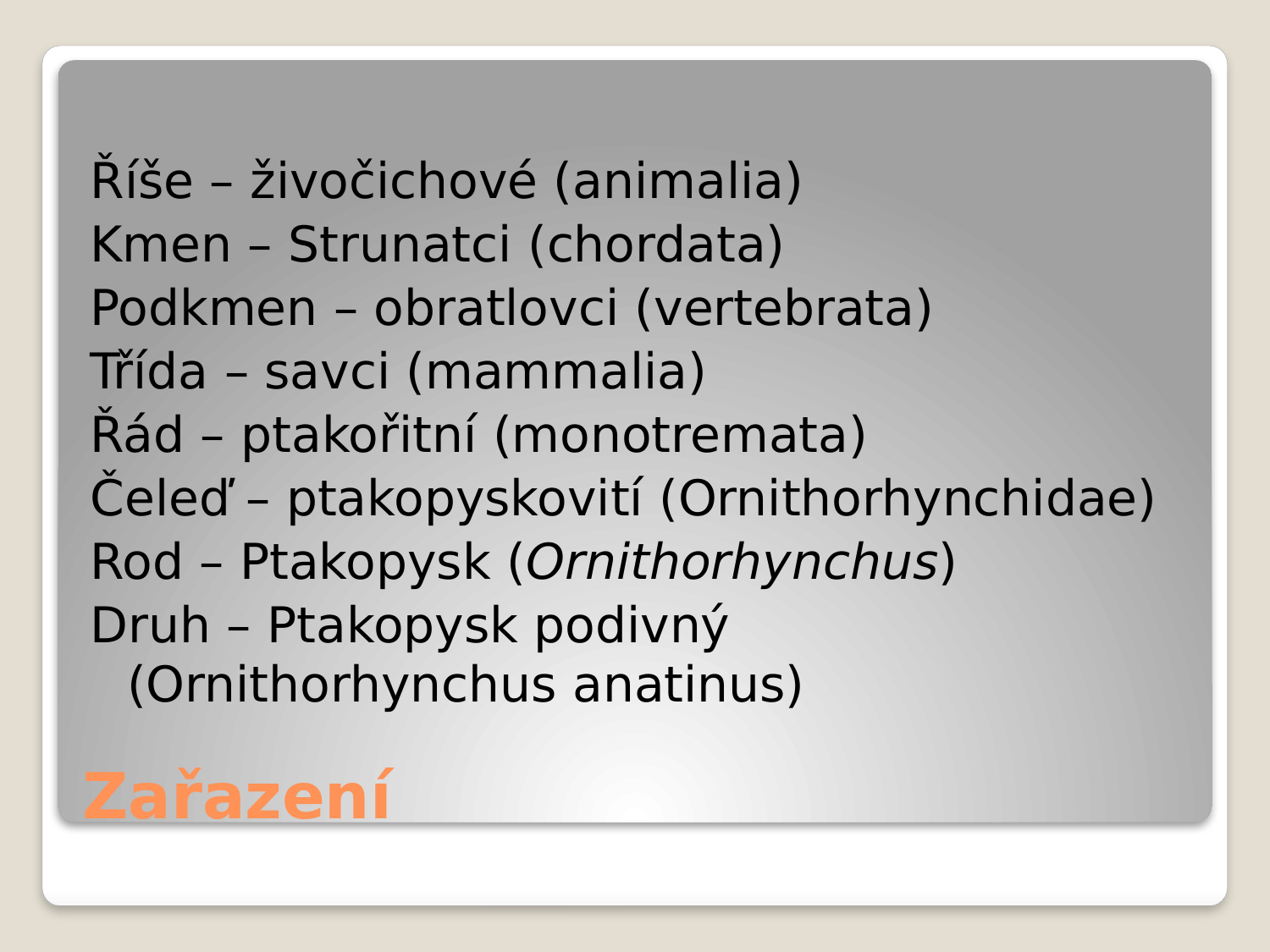

Říše – živočichové (animalia)
Kmen – Strunatci (chordata)
Podkmen – obratlovci (vertebrata)
Třída – savci (mammalia)
Řád – ptakořitní (monotremata)
Čeleď – ptakopyskovití (Ornithorhynchidae)
Rod – Ptakopysk (Ornithorhynchus)
Druh – Ptakopysk podivný      (Ornithorhynchus anatinus)

# Zařazení